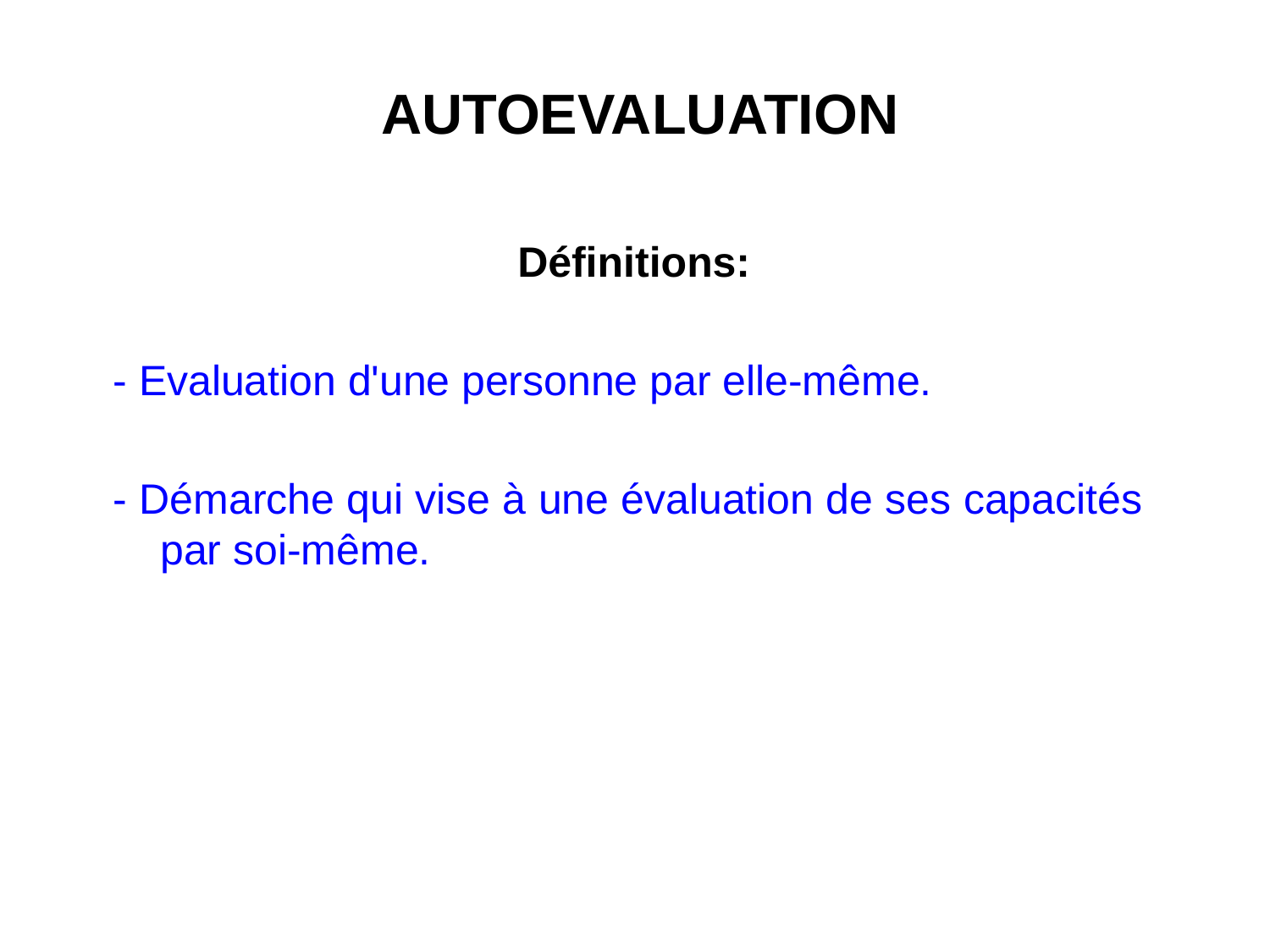

# Autoevaluation
Définitions:

- Evaluation d'une personne par elle-même.

- Démarche qui vise à une évaluation de ses capacités       par soi-même.